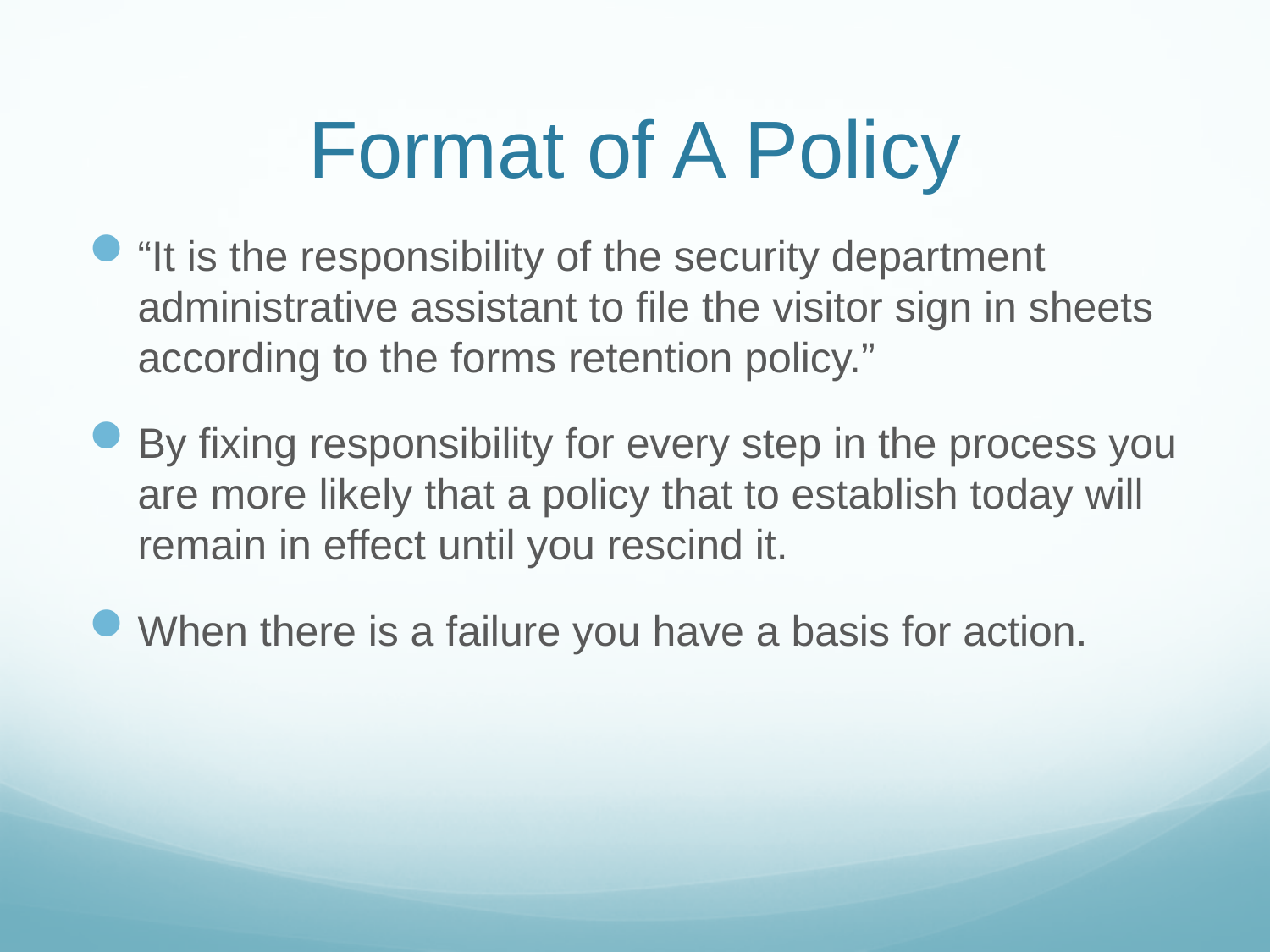

# Format of A Policy
“It is the responsibility of the security department administrative assistant to file the visitor sign in sheets according to the forms retention policy.”
By fixing responsibility for every step in the process you are more likely that a policy that to establish today will remain in effect until you rescind it.
When there is a failure you have a basis for action.